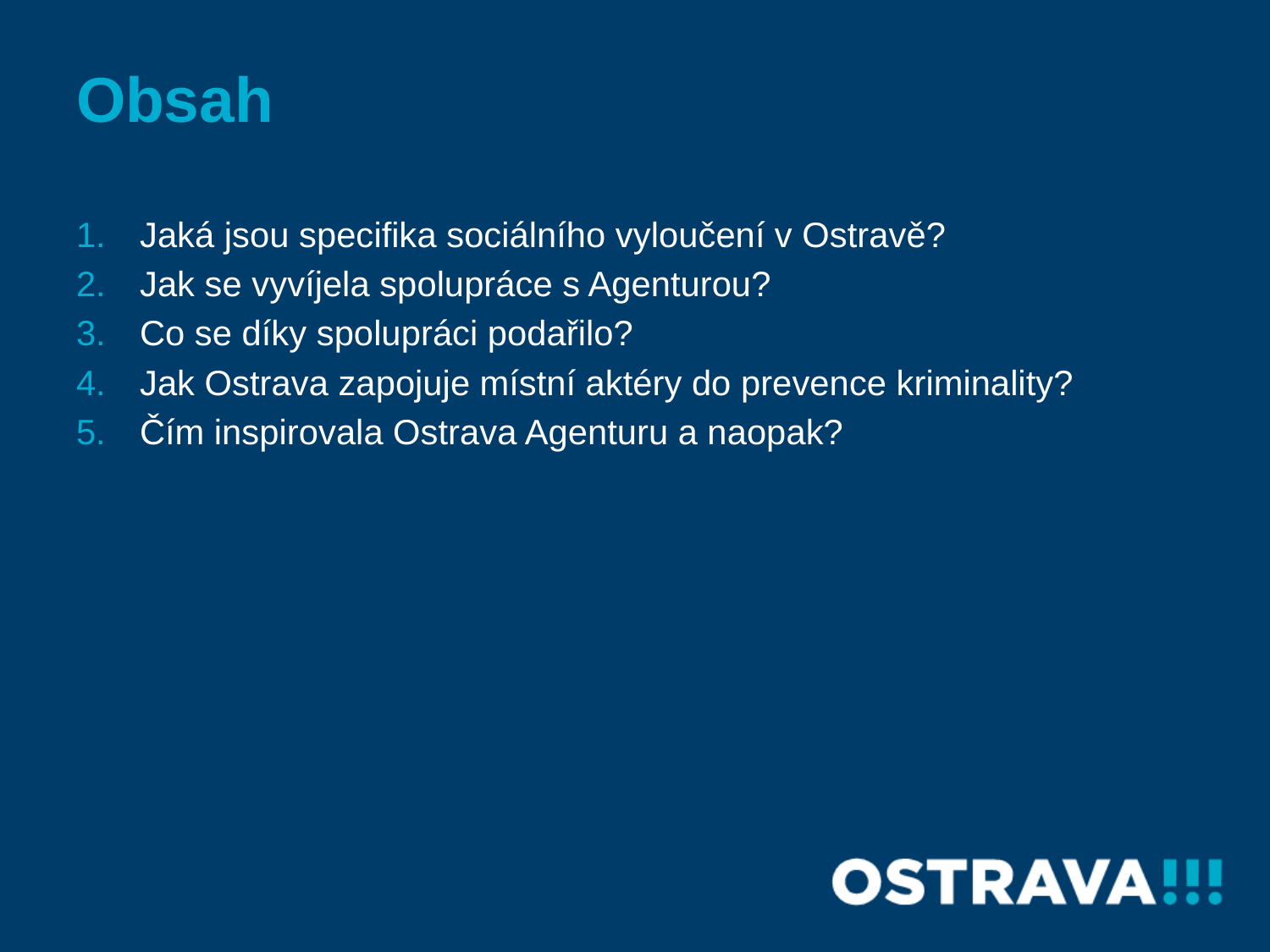

# Obsah

Jaká jsou specifika sociálního vyloučení v Ostravě?
Jak se vyvíjela spolupráce s Agenturou?
Co se díky spolupráci podařilo?
Jak Ostrava zapojuje místní aktéry do prevence kriminality?
Čím inspirovala Ostrava Agenturu a naopak?